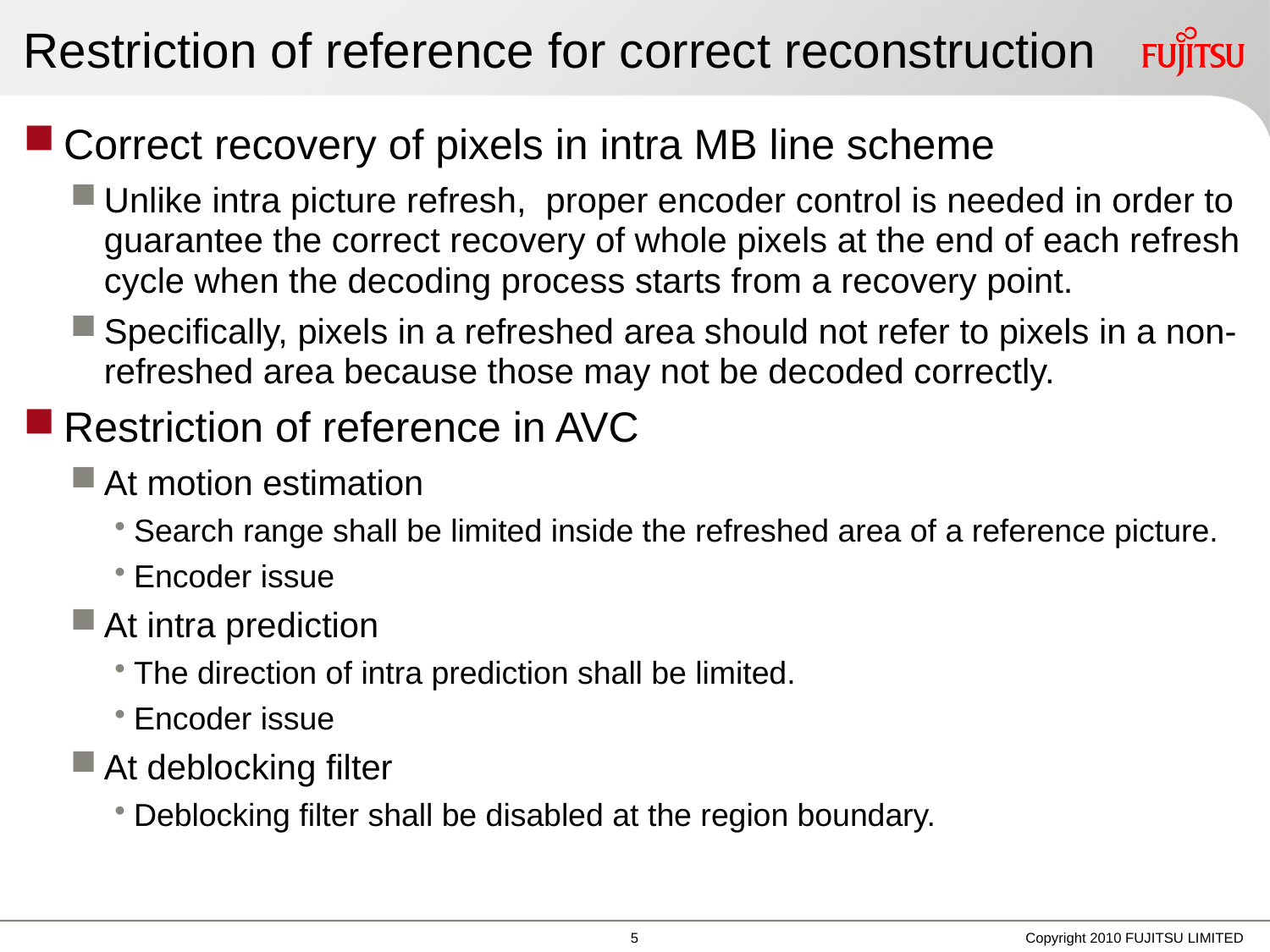

# Restriction of reference for correct reconstruction
Correct recovery of pixels in intra MB line scheme
Unlike intra picture refresh,  proper encoder control is needed in order to guarantee the correct recovery of whole pixels at the end of each refresh cycle when the decoding process starts from a recovery point.
Specifically, pixels in a refreshed area should not refer to pixels in a non-refreshed area because those may not be decoded correctly.
Restriction of reference in AVC
At motion estimation
Search range shall be limited inside the refreshed area of a reference picture.
Encoder issue
At intra prediction
The direction of intra prediction shall be limited.
Encoder issue
At deblocking filter
Deblocking filter shall be disabled at the region boundary.

5
Copyright 2010 FUJITSU LIMITED